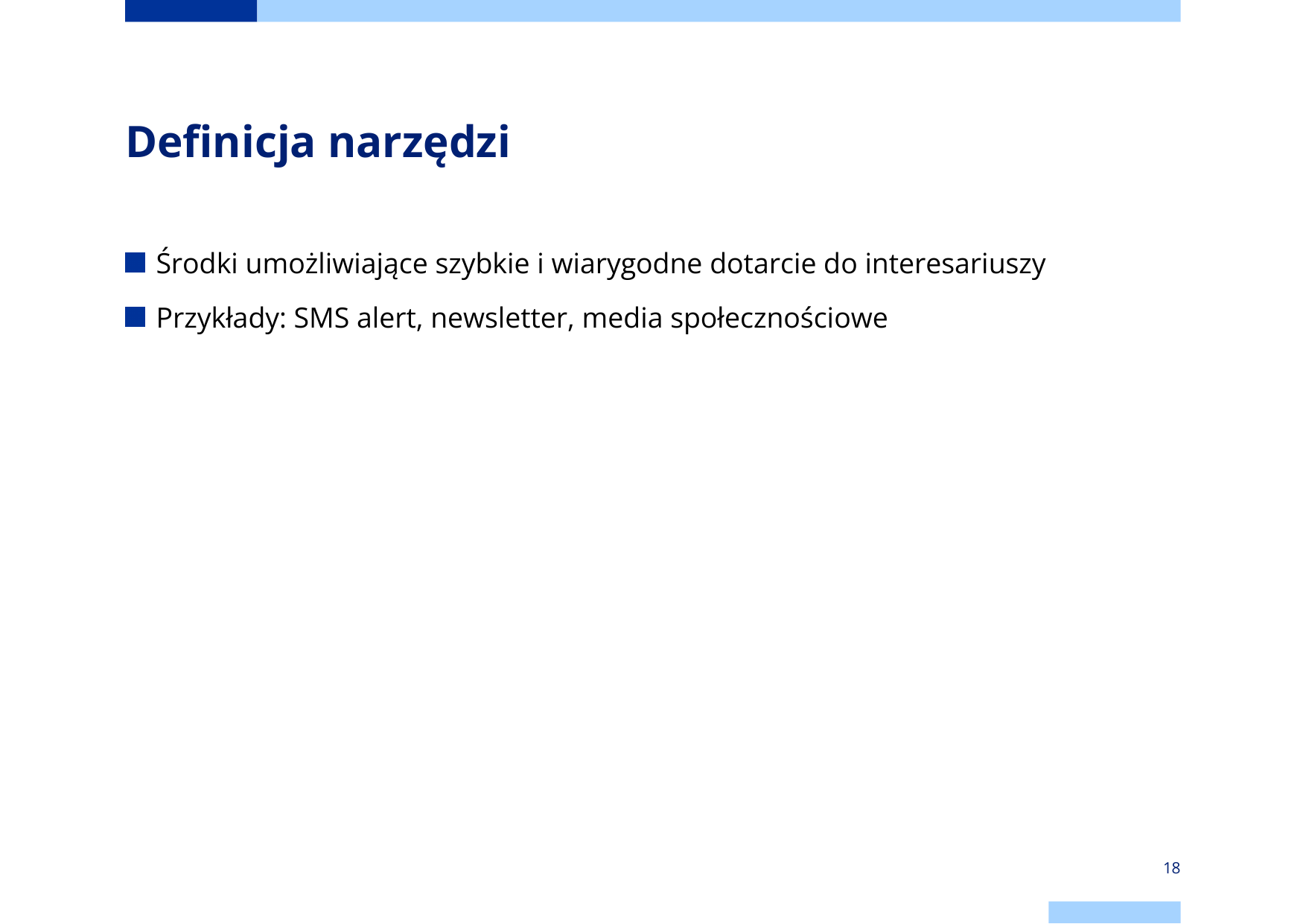

# Definicja narzędzi
Środki umożliwiające szybkie i wiarygodne dotarcie do interesariuszy
Przykłady: SMS alert, newsletter, media społecznościowe
18